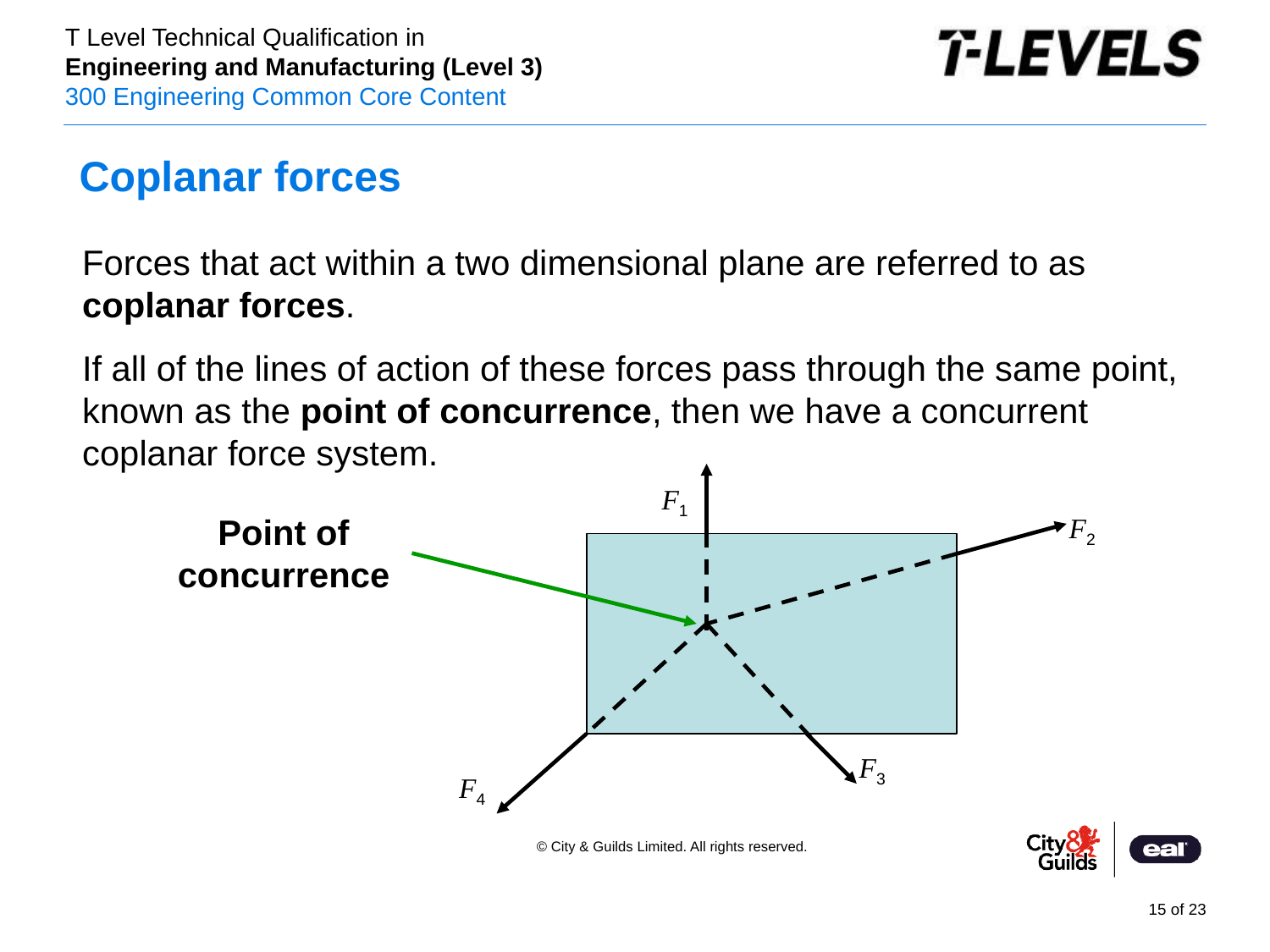

Coplanar forces
Forces that act within a two dimensional plane are referred to as coplanar forces.
If all of the lines of action of these forces pass through the same point, known as the point of concurrence, then we have a concurrent coplanar force system.

F1
Point of concurrence
F2

F3
F4